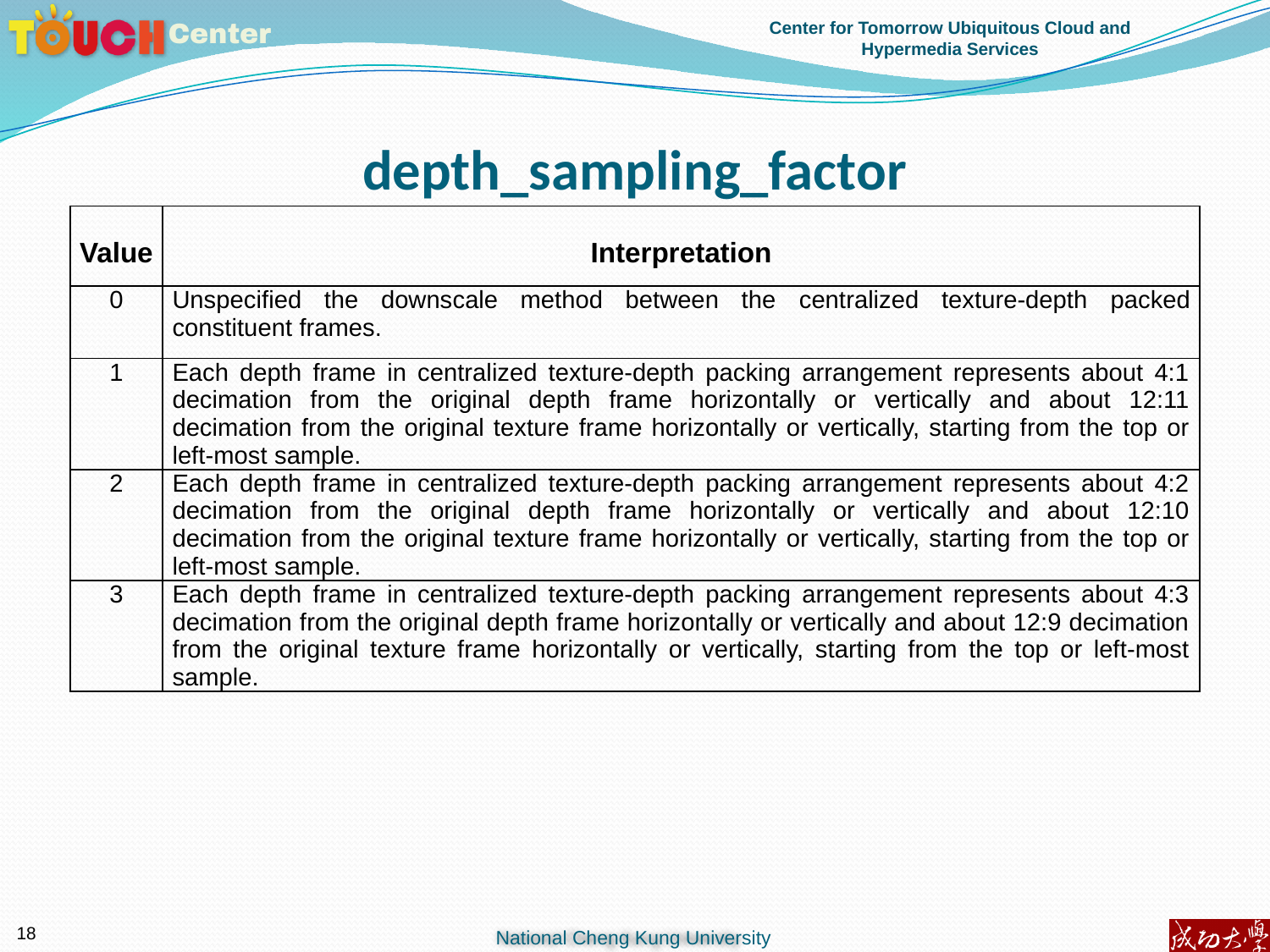

# depth_sampling_factor
| Value | Interpretation |
| --- | --- |
| 0 | Unspecified the downscale method between the centralized texture-depth packed constituent frames. |
| 1 | Each depth frame in centralized texture-depth packing arrangement represents about 4:1 decimation from the original depth frame horizontally or vertically and about 12:11 decimation from the original texture frame horizontally or vertically, starting from the top or left-most sample. |
| 2 | Each depth frame in centralized texture-depth packing arrangement represents about 4:2 decimation from the original depth frame horizontally or vertically and about 12:10 decimation from the original texture frame horizontally or vertically, starting from the top or left-most sample. |
| 3 | Each depth frame in centralized texture-depth packing arrangement represents about 4:3 decimation from the original depth frame horizontally or vertically and about 12:9 decimation from the original texture frame horizontally or vertically, starting from the top or left-most sample. |